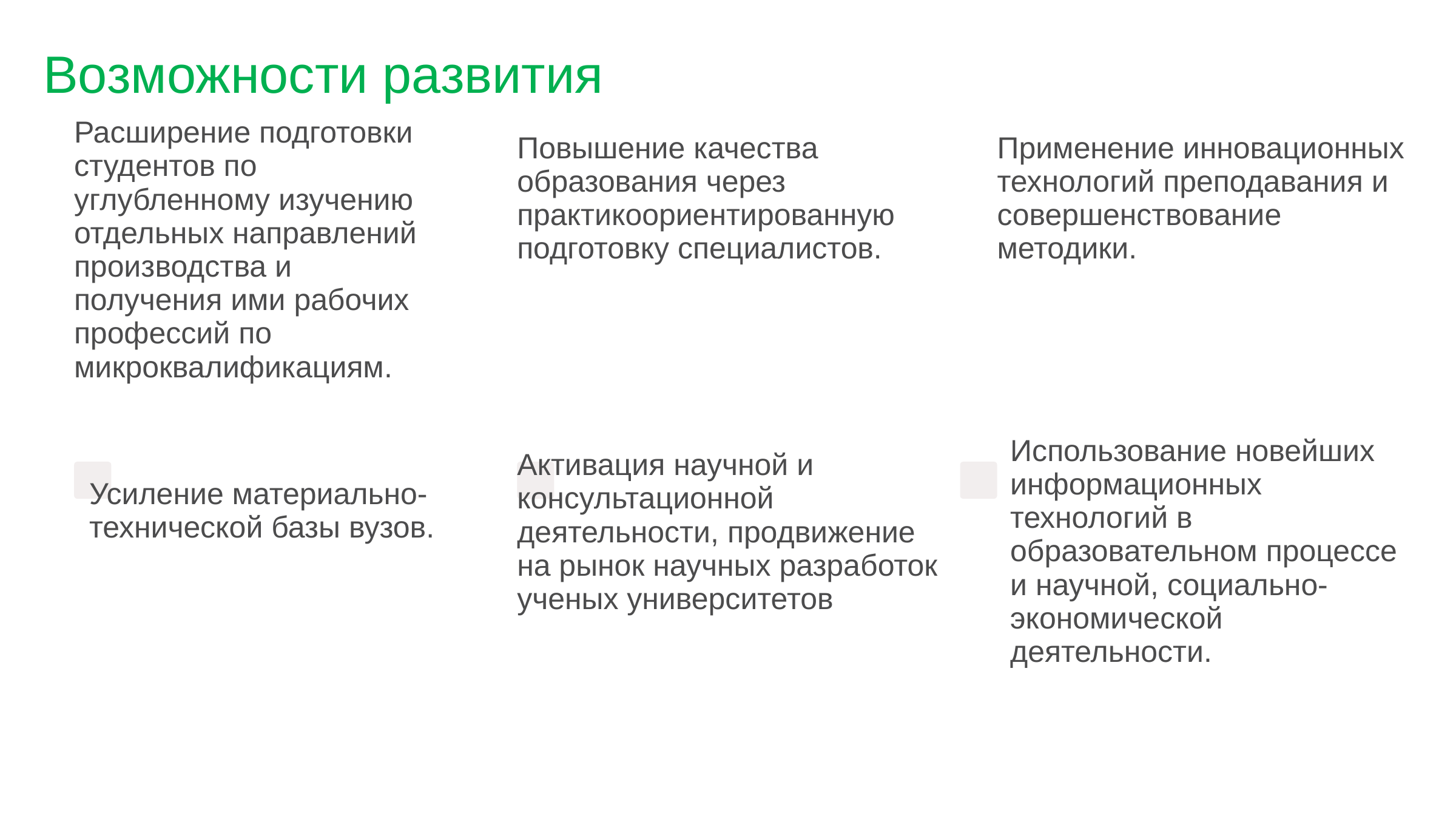

Возможности развития
Расширение подготовки студентов по углубленному изучению отдельных направлений производства и получения ими рабочих профессий по микроквалификациям.
Повышение качества образования через практикоориентированную подготовку специалистов.
Применение инновационных технологий преподавания и совершенствование методики.
Использование новейших информационных технологий в образовательном процессе и научной, социально-экономической деятельности.
Активация научной и консультационной деятельности, продвижение на рынок научных разработок ученых университетов

Усиление материально-технической базы вузов.